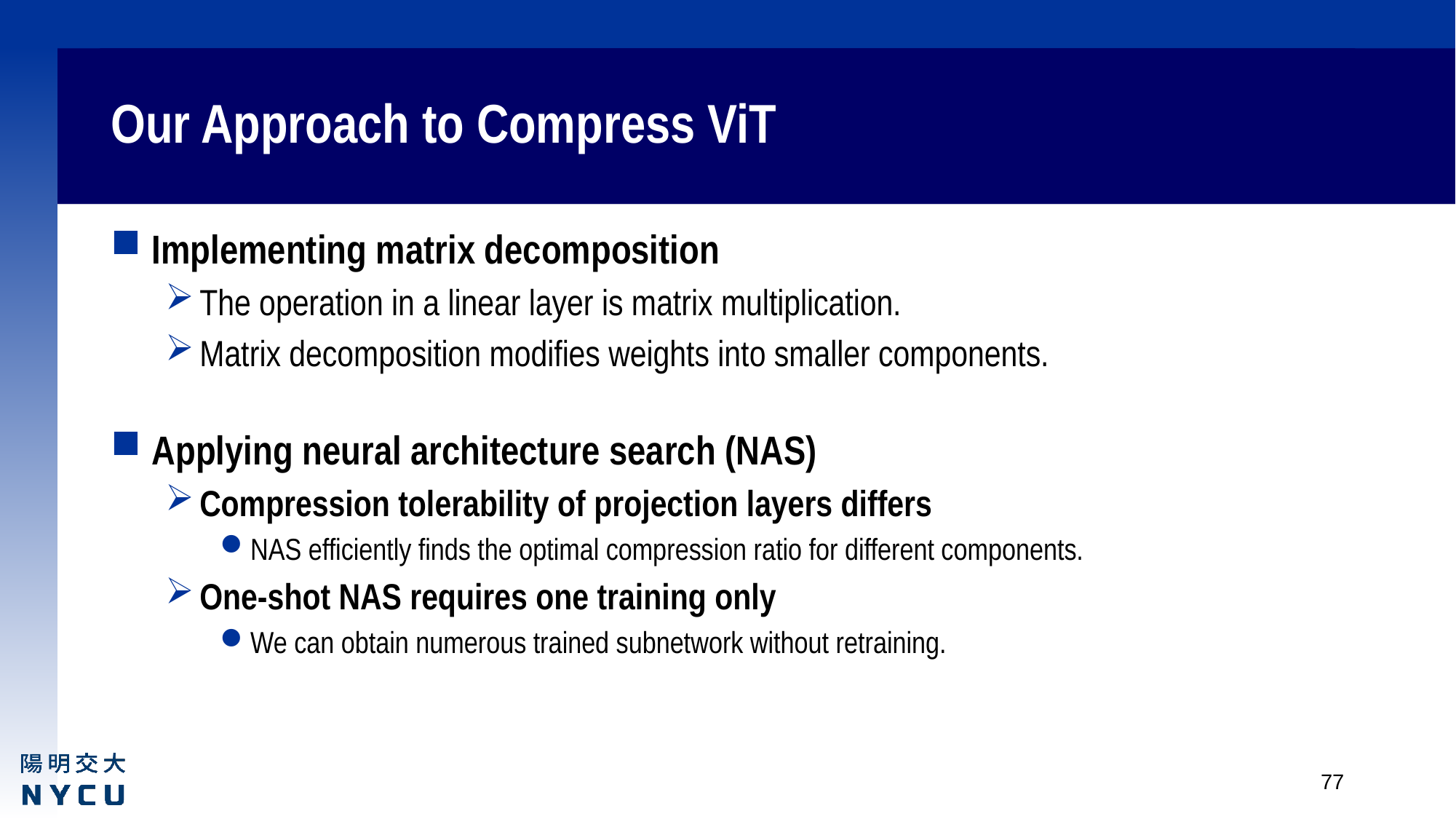

# Our Approach to Compress ViT
Implementing matrix decomposition
The operation in a linear layer is matrix multiplication.
Matrix decomposition modifies weights into smaller components.

Applying neural architecture search (NAS)
Compression tolerability of projection layers differs
NAS efficiently finds the optimal compression ratio for different components.
One-shot NAS requires one training only
We can obtain numerous trained subnetwork without retraining.

77